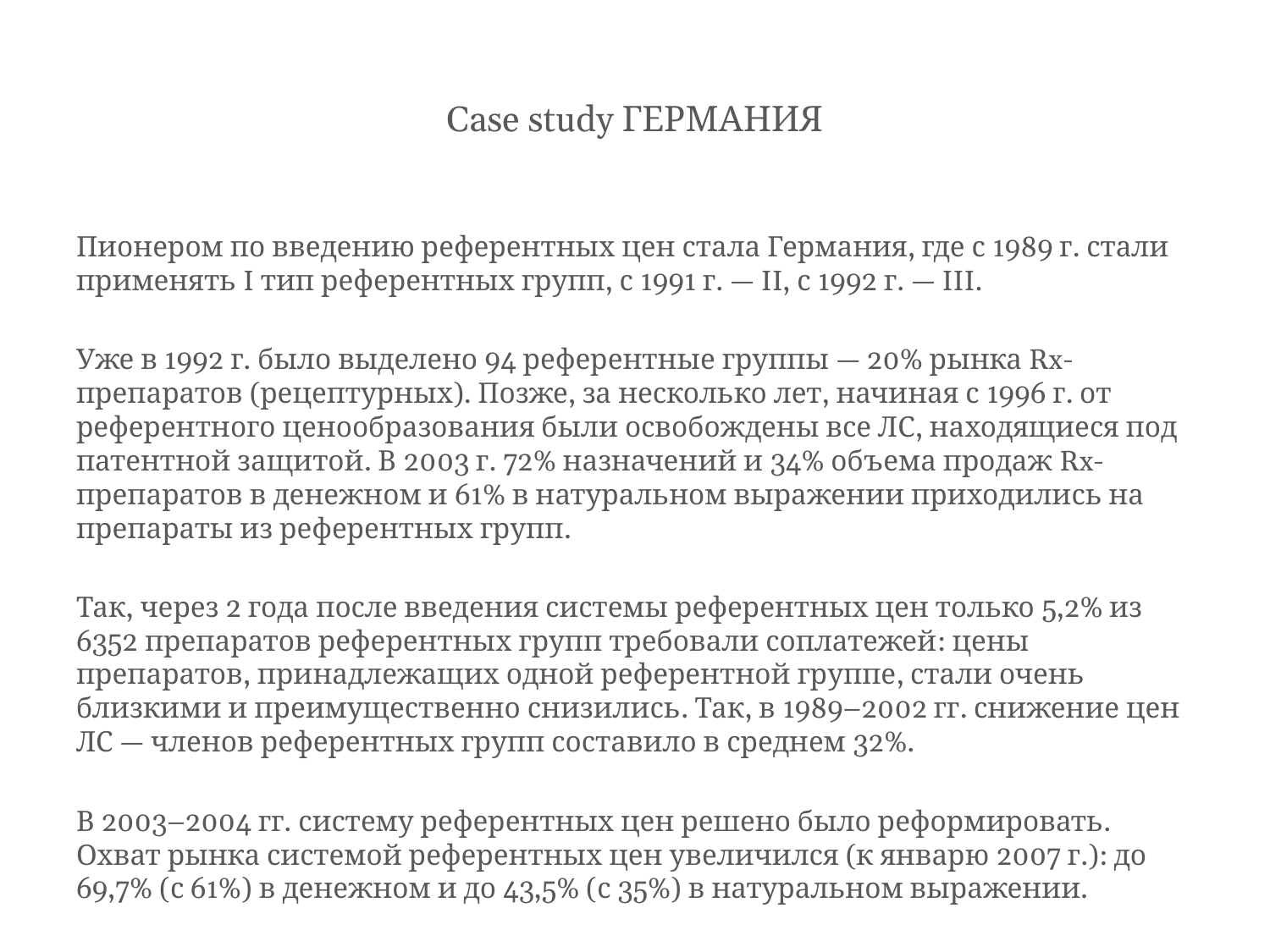

# Case study ГЕРМАНИЯ
Пионером по введению референтных цен стала Германия, где с 1989 г. стали применять I тип референтных групп, с 1991 г. — II, с 1992 г. — III.

Уже в 1992 г. было выделено 94 референтные группы — 20% рынка Rx-препаратов (рецептурных). Позже, за несколько лет, начиная с 1996 г. от референтного ценообразования были освобождены все ЛС, находящиеся под патентной защитой. В 2003 г. 72% назначений и 34% объема продаж Rx-препаратов в денежном и 61% в натуральном выражении приходились на препараты из референтных групп.

Так, через 2 года после введения системы референтных цен только 5,2% из 6352 препаратов референтных групп требовали соплатежей: цены препаратов, принадлежащих одной референтной группе, стали очень близкими и преимущественно снизились. Так, в 1989–2002 гг. снижение цен ЛС — членов референтных групп составило в среднем 32%.

В 2003–2004 гг. систему референтных цен решено было реформировать. Охват рынка системой референтных цен увеличился (к январю 2007 г.): до 69,7% (с 61%) в денежном и до 43,5% (с 35%) в натуральном выражении.